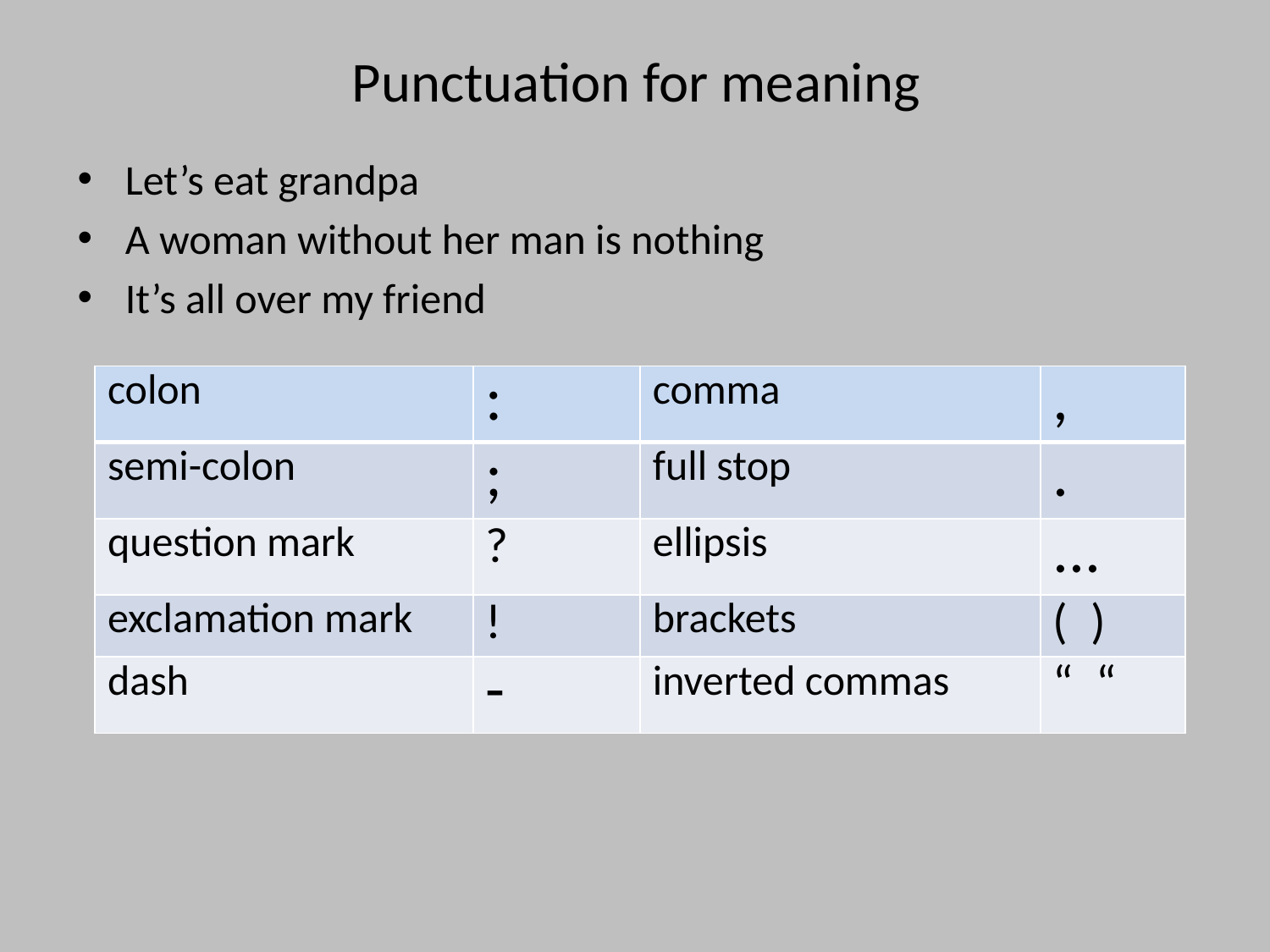

# Punctuation for meaning
Let’s eat grandpa
A woman without her man is nothing
It’s all over my friend

| colon | : | comma | , |
| --- | --- | --- | --- |
| semi-colon | ; | full stop | . |
| question mark | ? | ellipsis | ... |
| exclamation mark | ! | brackets | ( ) |
| dash | - | inverted commas | “ “ |